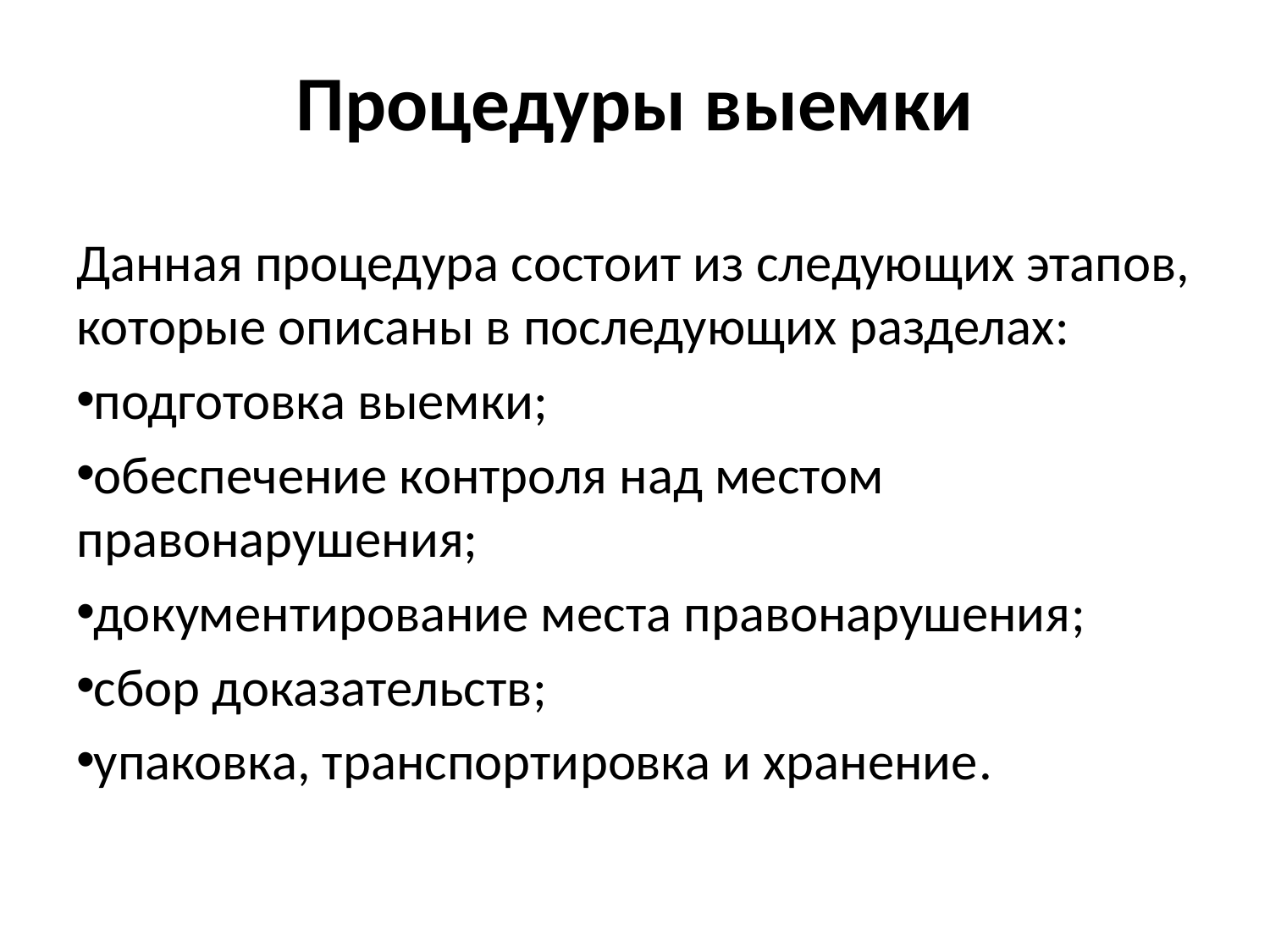

# Процедуры выемки
Данная процедура состоит из следующих этапов, которые описаны в последующих разделах:
подготовка выемки;
обеспечение контроля над местом правонарушения;
документирование места правонарушения;
сбор доказательств;
упаковка, транспортировка и хранение.